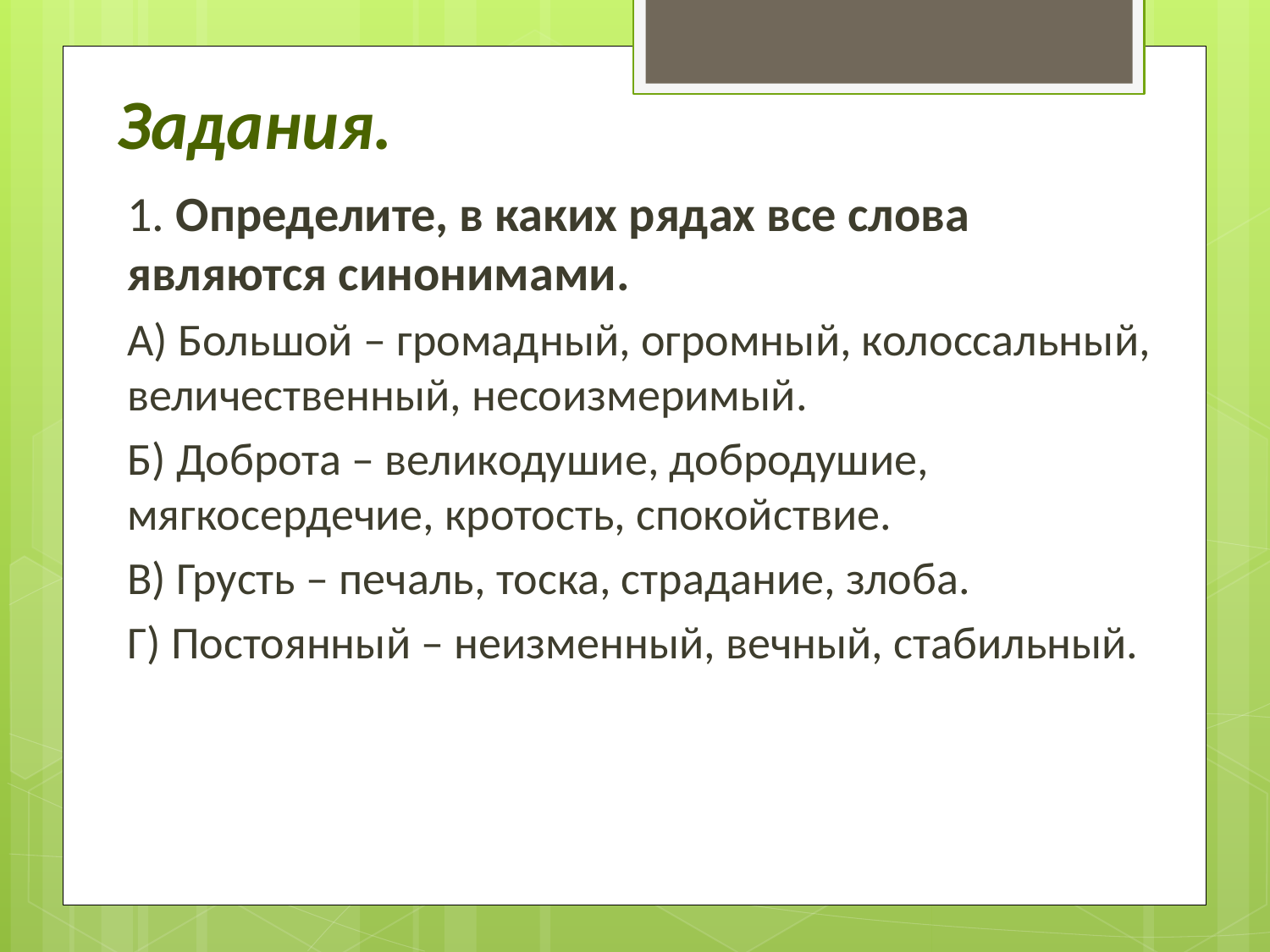

# Задания.
1. Определите, в каких рядах все слова являются синонимами.
А) Большой – громадный, огромный, колоссальный, величественный, несоизмеримый.
Б) Доброта – великодушие, добродушие, мягкосердечие, кротость, спокойствие.
В) Грусть – печаль, тоска, страдание, злоба.
Г) Постоянный – неизменный, вечный, стабильный.